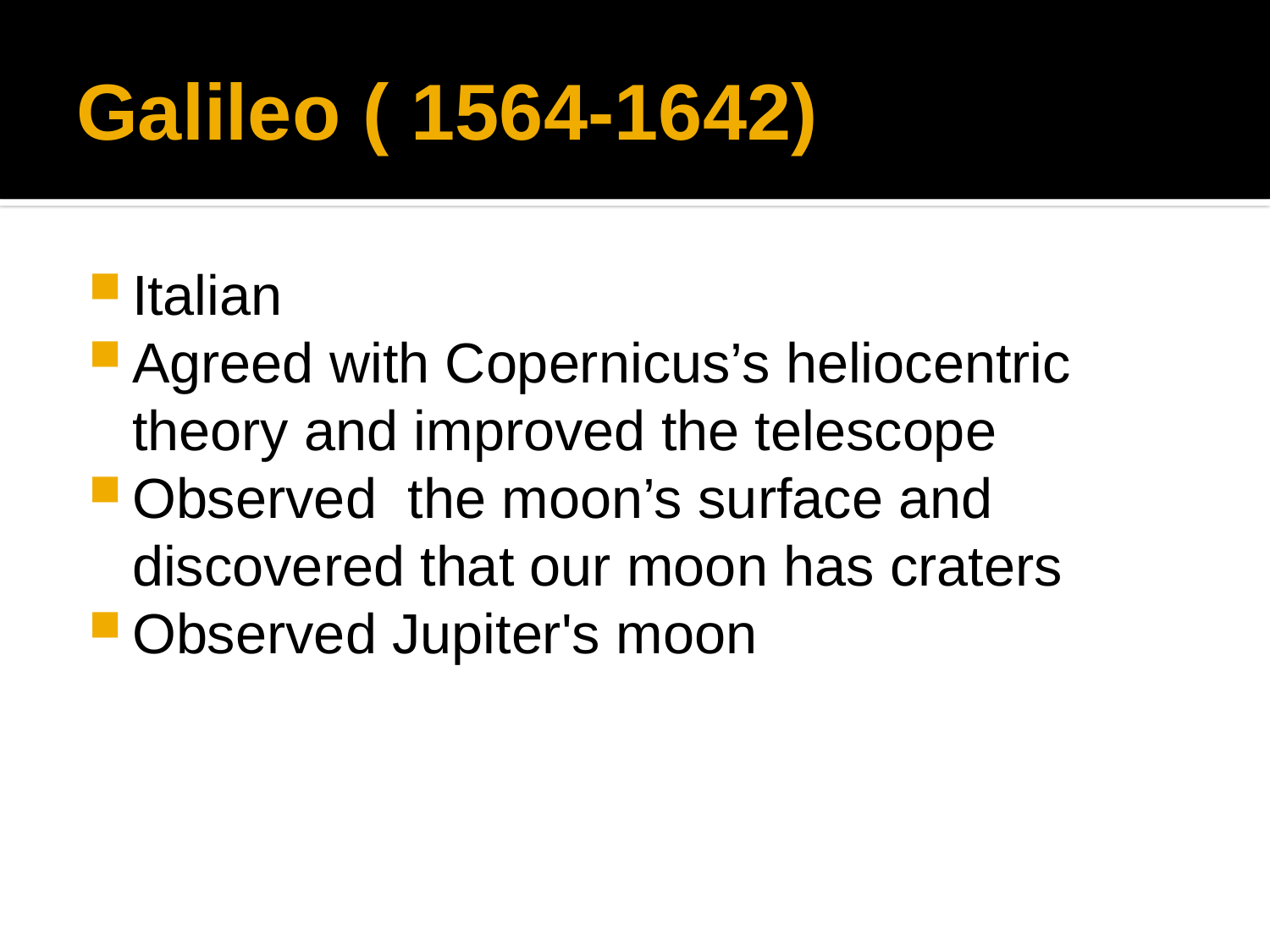

# Galileo ( 1564-1642)
Italian
Agreed with Copernicus’s heliocentric theory and improved the telescope
Observed  the moon’s surface and discovered that our moon has craters
Observed Jupiter's moon